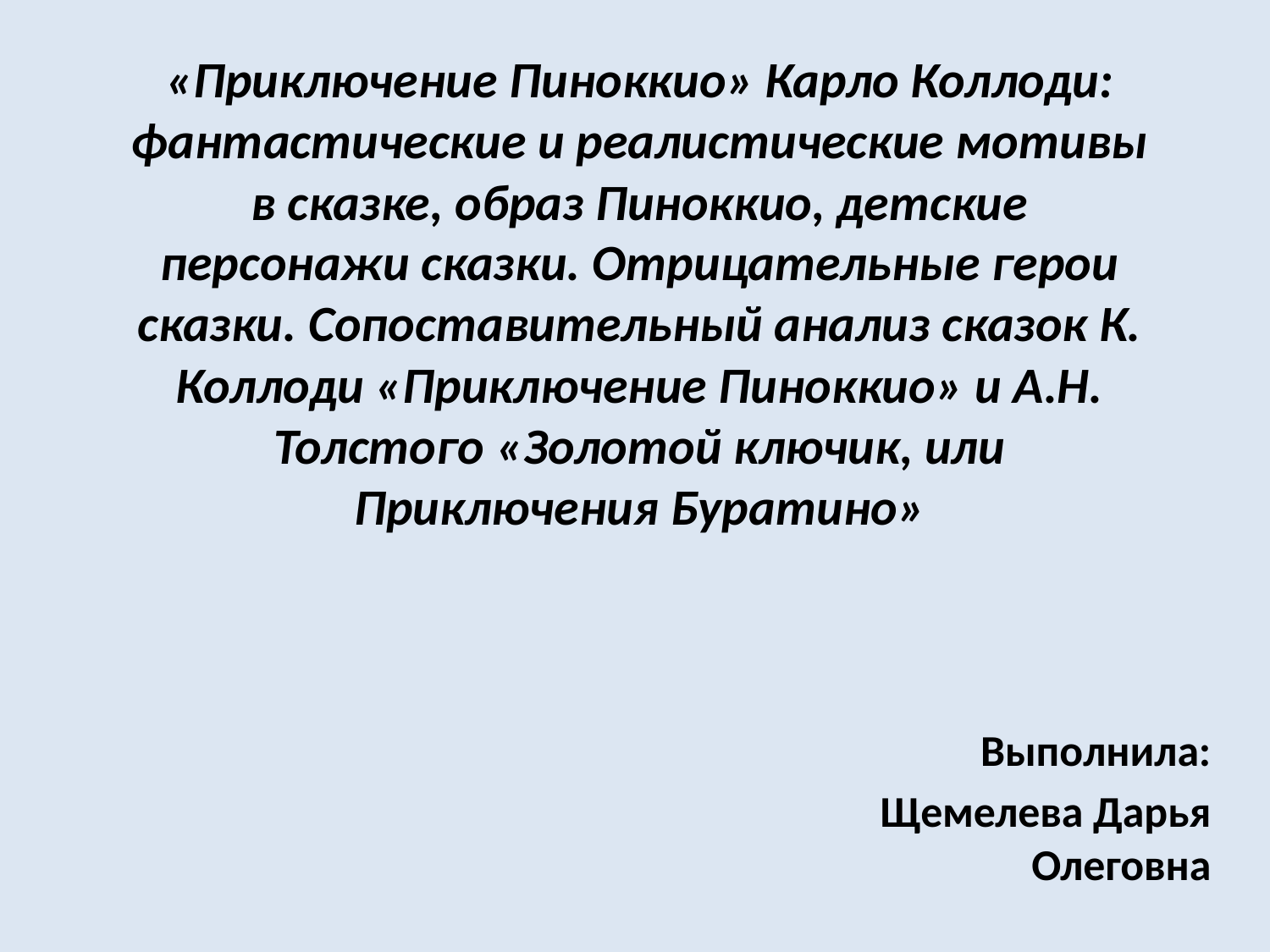

# «Приключение Пиноккио» Карло Коллоди: фантастические и реалистические мотивы в сказке, образ Пиноккио, детские персонажи сказки. Отрицательные герои сказки. Сопоставительный анализ сказок К. Коллоди «Приключение Пиноккио» и А.Н. Толстого «Золотой ключик, или Приключения Буратино»
Выполнила:
Щемелева Дарья Олеговна